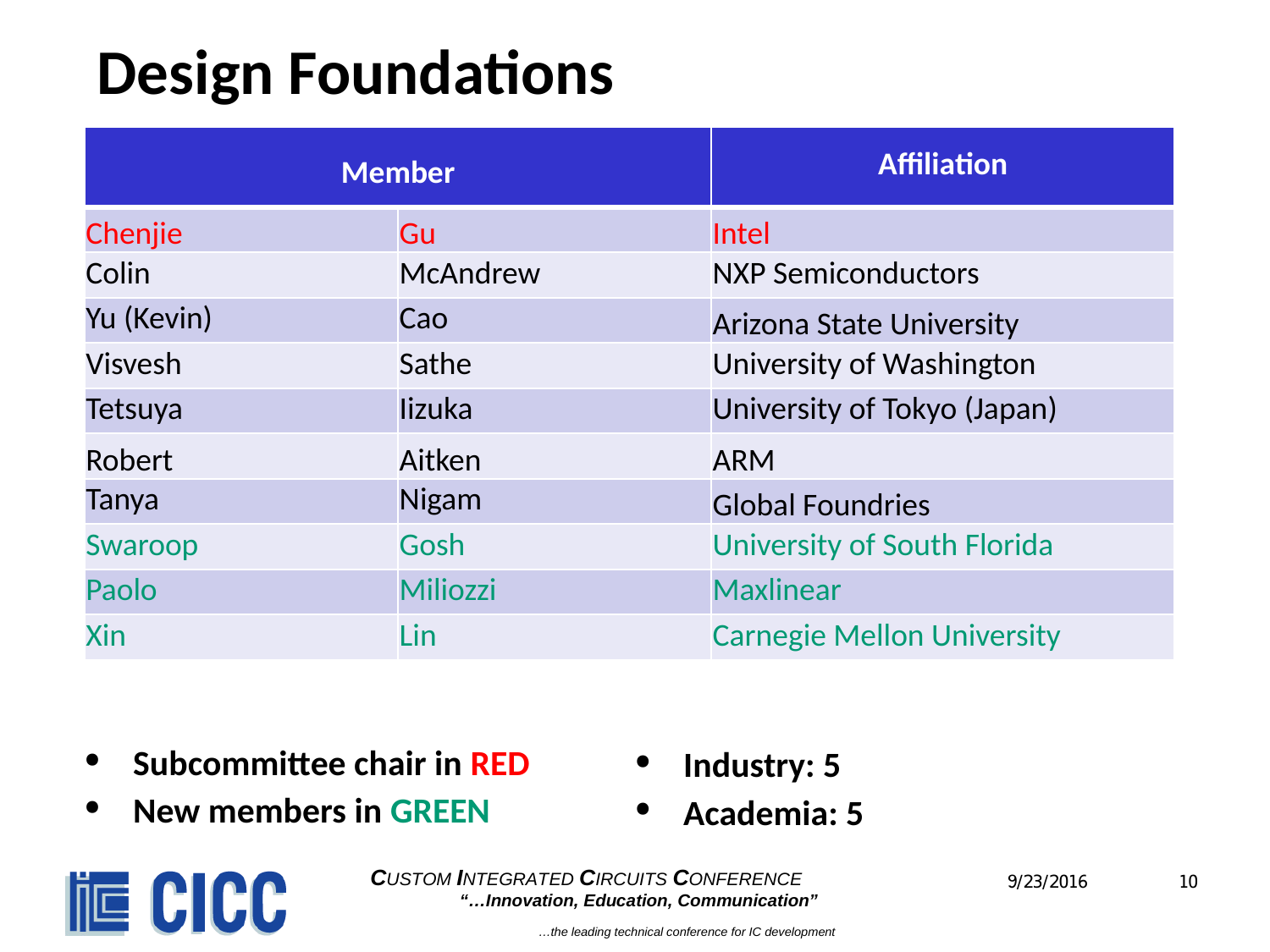

# Design Foundations
| Member |  | Affiliation |
| --- | --- | --- |
| Chenjie | Gu | Intel |
| Colin | McAndrew | NXP Semiconductors |
| Yu (Kevin) | Cao | Arizona State University |
| Visvesh | Sathe | University of Washington |
| Tetsuya | Iizuka | University of Tokyo (Japan) |
| Robert | Aitken | ARM |
| Tanya | Nigam | Global Foundries |
| Swaroop | Gosh | University of South Florida |
| Paolo | Miliozzi | Maxlinear |
| Xin | Lin | Carnegie Mellon University |
Subcommittee chair in RED
New members in GREEN
Industry: 5
Academia: 5